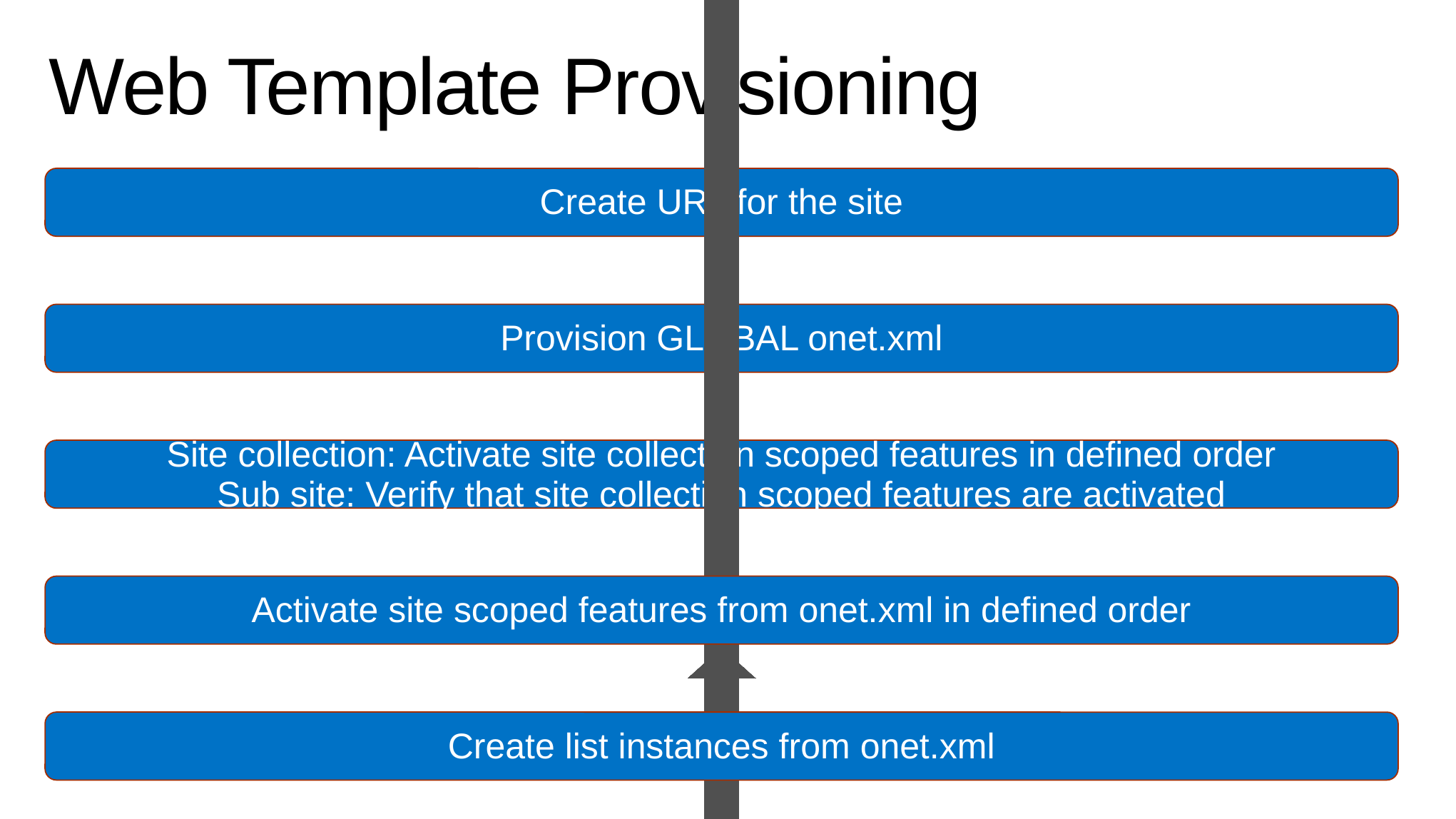

# Web Template Provisioning
Create URL for the site
Site collection: Activate site collection scoped features in defined order
Sub site: Verify that site collection scoped features are activated
Provision GLOBAL onet.xml
Activate site scoped features from onet.xml in defined order
Create list instances from onet.xml